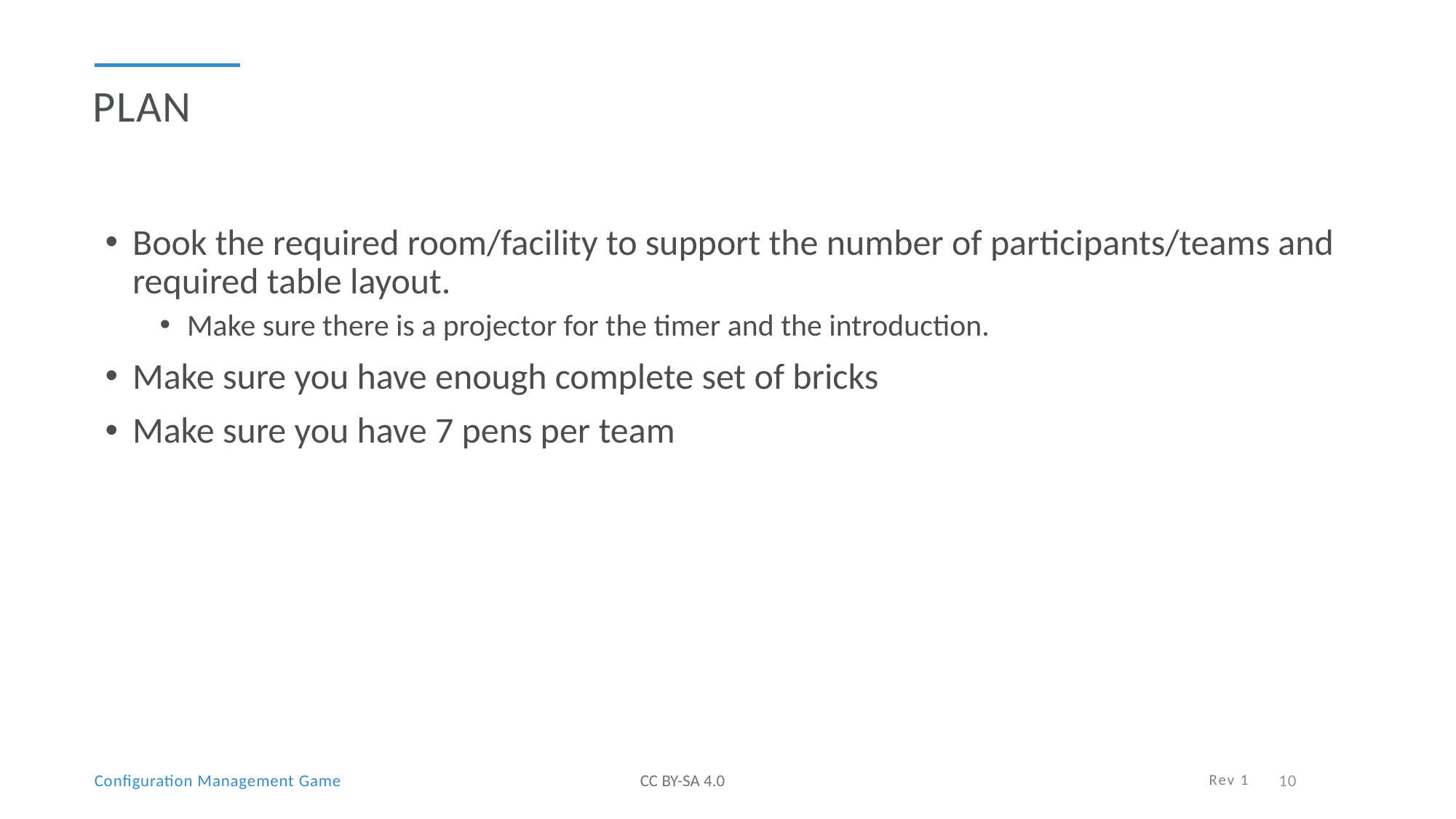

Plan

Book the required room/facility to support the number of participants/teams and required table layout.
Make sure there is a projector for the timer and the introduction.
Make sure you have enough complete set of bricks
Make sure you have 7 pens per team
Rev 1